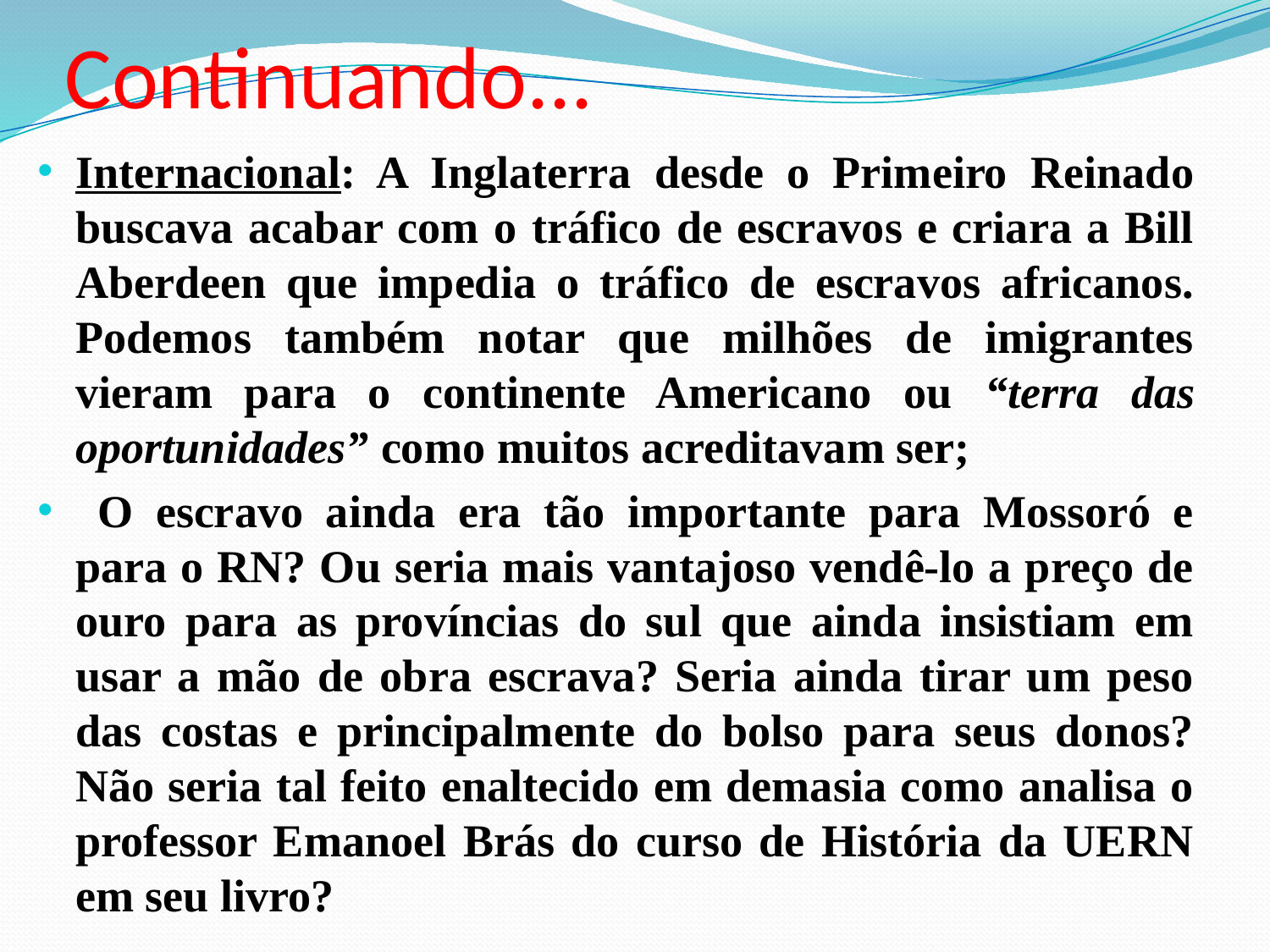

# Continuando...
Internacional: A Inglaterra desde o Primeiro Reinado buscava acabar com o tráfico de escravos e criara a Bill Aberdeen que impedia o tráfico de escravos africanos. Podemos também notar que milhões de imigrantes vieram para o continente Americano ou “terra das oportunidades” como muitos acreditavam ser;
 O escravo ainda era tão importante para Mossoró e para o RN? Ou seria mais vantajoso vendê-lo a preço de ouro para as províncias do sul que ainda insistiam em usar a mão de obra escrava? Seria ainda tirar um peso das costas e principalmente do bolso para seus donos? Não seria tal feito enaltecido em demasia como analisa o professor Emanoel Brás do curso de História da UERN em seu livro?